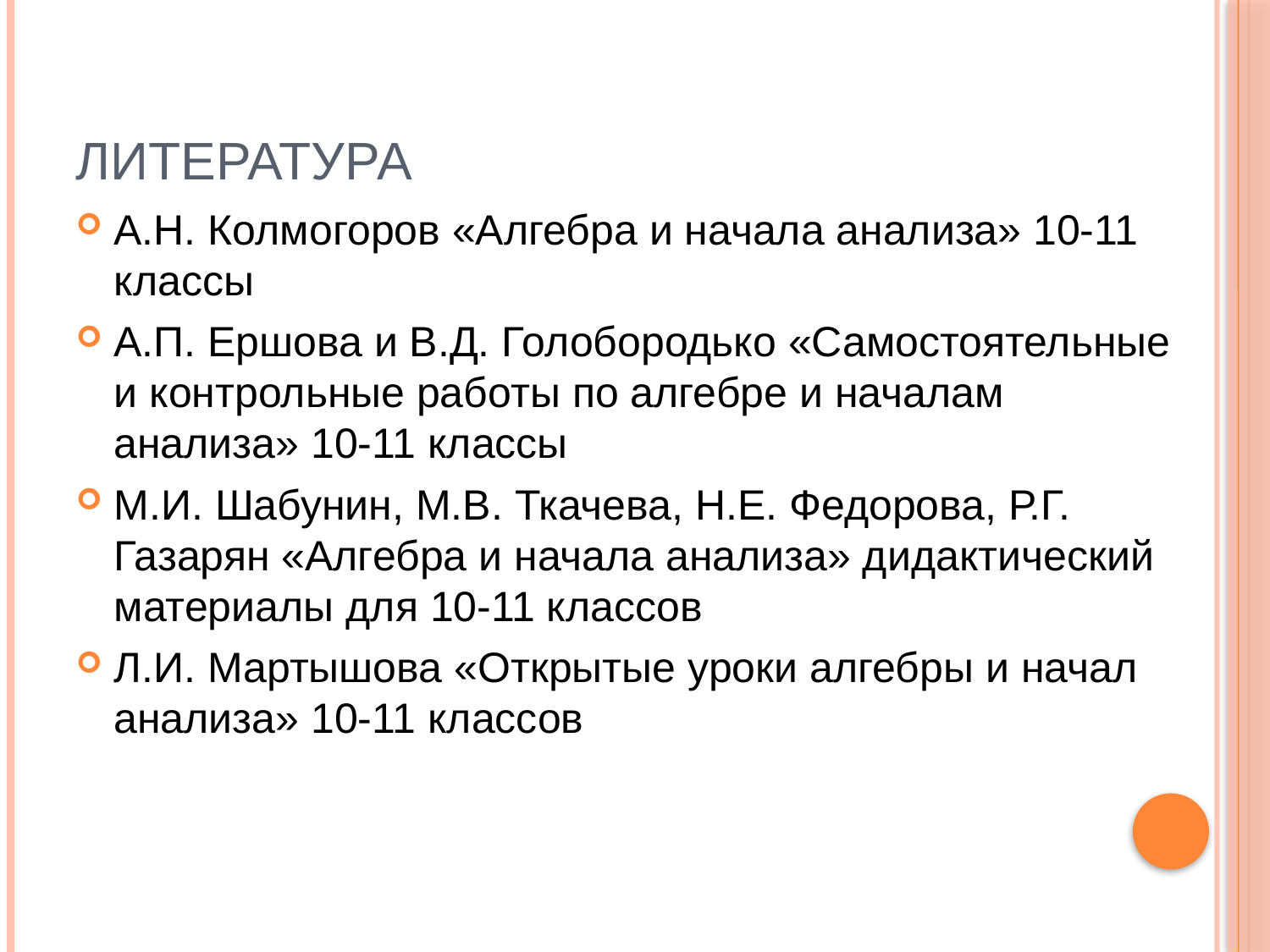

# Литература
А.Н. Колмогоров «Алгебра и начала анализа» 10-11 классы
А.П. Ершова и В.Д. Голобородько «Самостоятельные и контрольные работы по алгебре и началам анализа» 10-11 классы
М.И. Шабунин, М.В. Ткачева, Н.Е. Федорова, Р.Г. Газарян «Алгебра и начала анализа» дидактический материалы для 10-11 классов
Л.И. Мартышова «Открытые уроки алгебры и начал анализа» 10-11 классов